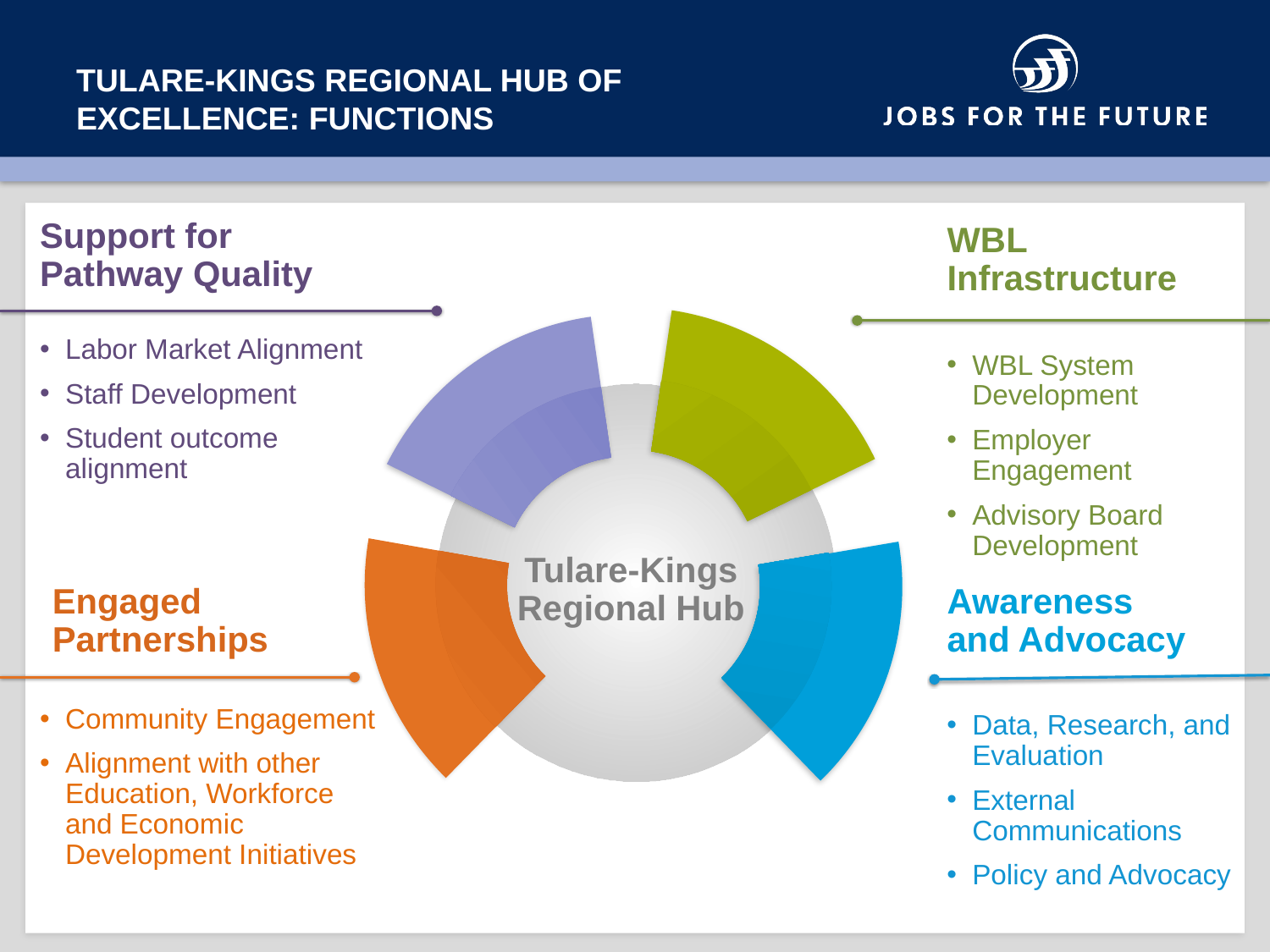

# Tulare-Kings Regional Hub of Excellence: Functions
WBL Infrastructure
Support for
Pathway Quality

Labor Market Alignment
Staff Development
Student outcome alignment
WBL System Development
Employer Engagement
Advisory Board Development

Tulare-Kings
Regional Hub
Engaged Partnerships
Awareness
and Advocacy
Community Engagement
Alignment with other Education, Workforce
and Economic
Development Initiatives
Data, Research, and Evaluation
External Communications
Policy and Advocacy